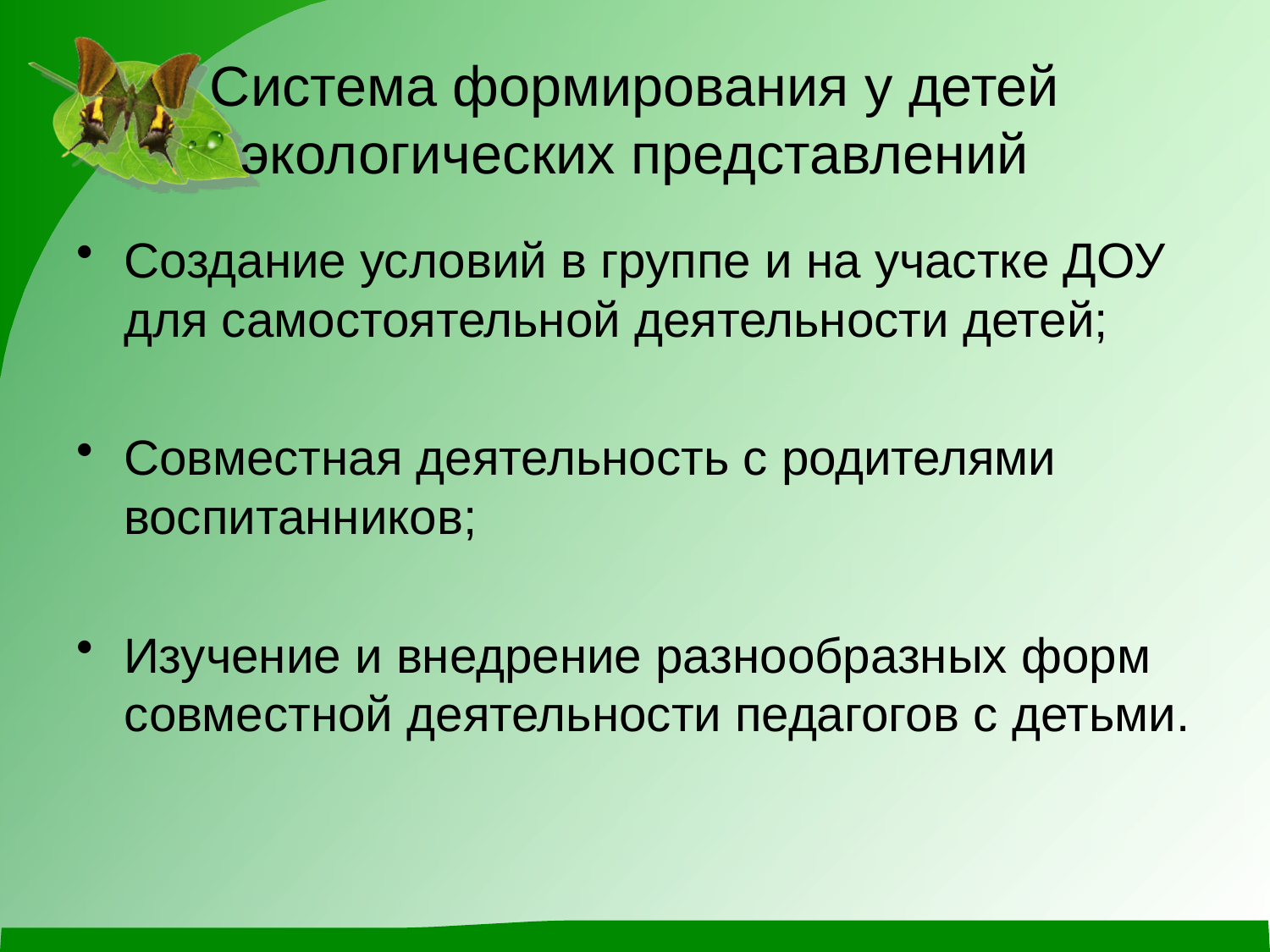

# Система формирования у детей экологических представлений
Создание условий в группе и на участке ДОУ для самостоятельной деятельности детей;

Совместная деятельность с родителями воспитанников;

Изучение и внедрение разнообразных форм совместной деятельности педагогов с детьми.